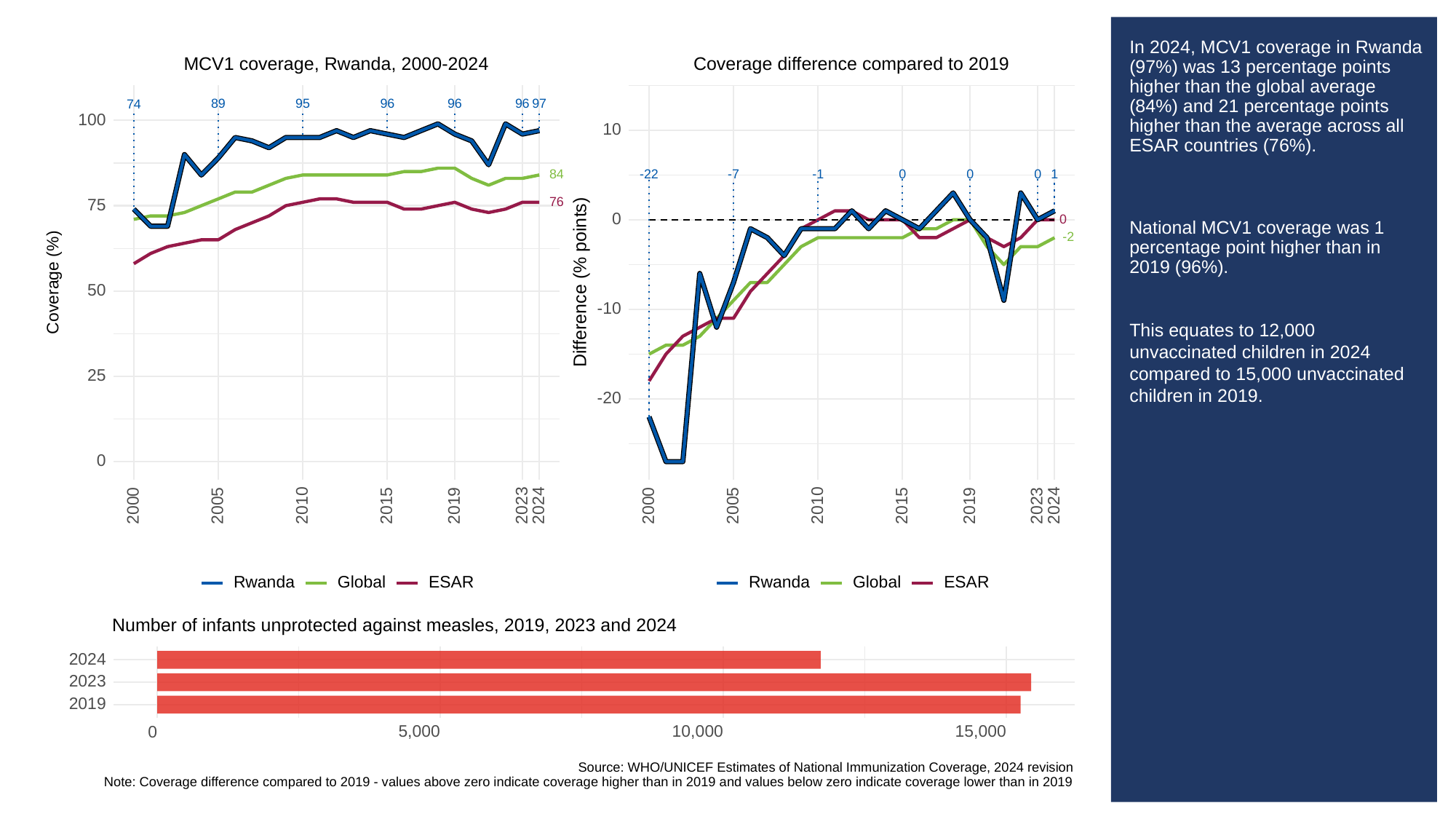

# In 2024, MCV1 coverage in Rwanda (97%) was 13 percentage points higher than the global average (84%) and 21 percentage points higher than the average across all ESAR countries (76%).

National MCV1 coverage was 1 percentage point higher than in 2019 (96%).

This equates to 12,000 unvaccinated children in 2024 compared to 15,000 unvaccinated children in 2019.

MCV1 coverage, Rwanda, 2000-2024
Coverage difference compared to 2019

89
95
96
96
96
97
74

100

10

84
0
0
0
-22
-1
1
-7

76

75

0
0

-2

Difference (% points)
Coverage (%)
50

-10

25

-20

0

2023
2023
2000
2005
2010
2015
2019
2024
2000
2005
2010
2015
2019
2024
Global
ESAR
Global
ESAR
Rwanda
Rwanda

Number of infants unprotected against measles, 2019, 2023 and 2024

2024

2023

2019

5,000
10,000
15,000
0
Source: WHO/UNICEF Estimates of National Immunization Coverage, 2024 revision
Note: Coverage difference compared to 2019 - values above zero indicate coverage higher than in 2019 and values below zero indicate coverage lower than in 2019